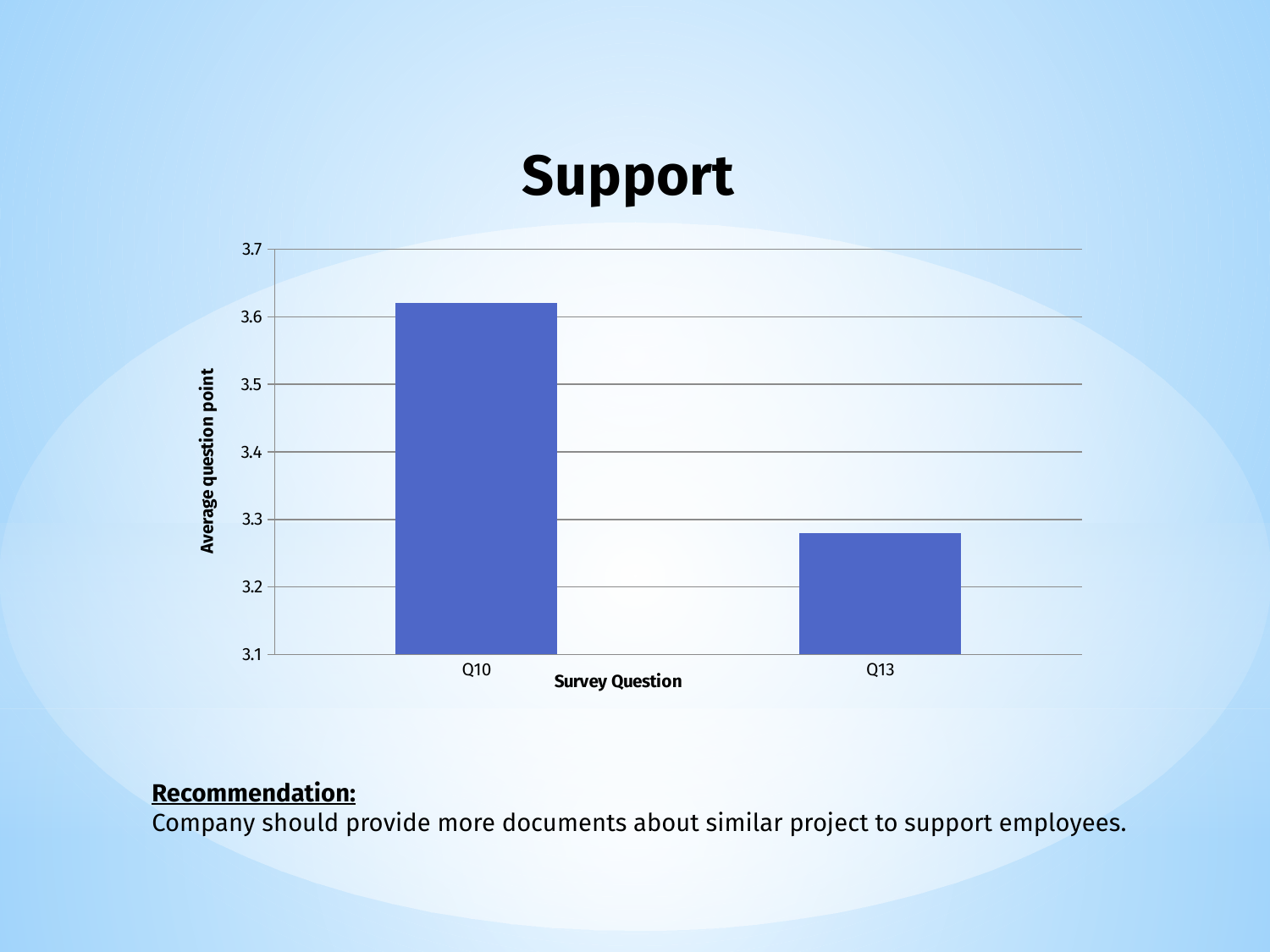

#

### Chart: Support

| Category |  |
|---|---|
| Q10 | 3.62 |
| Q13 | 3.28 |
Recommendation:
Company should provide more documents about similar project to support employees.